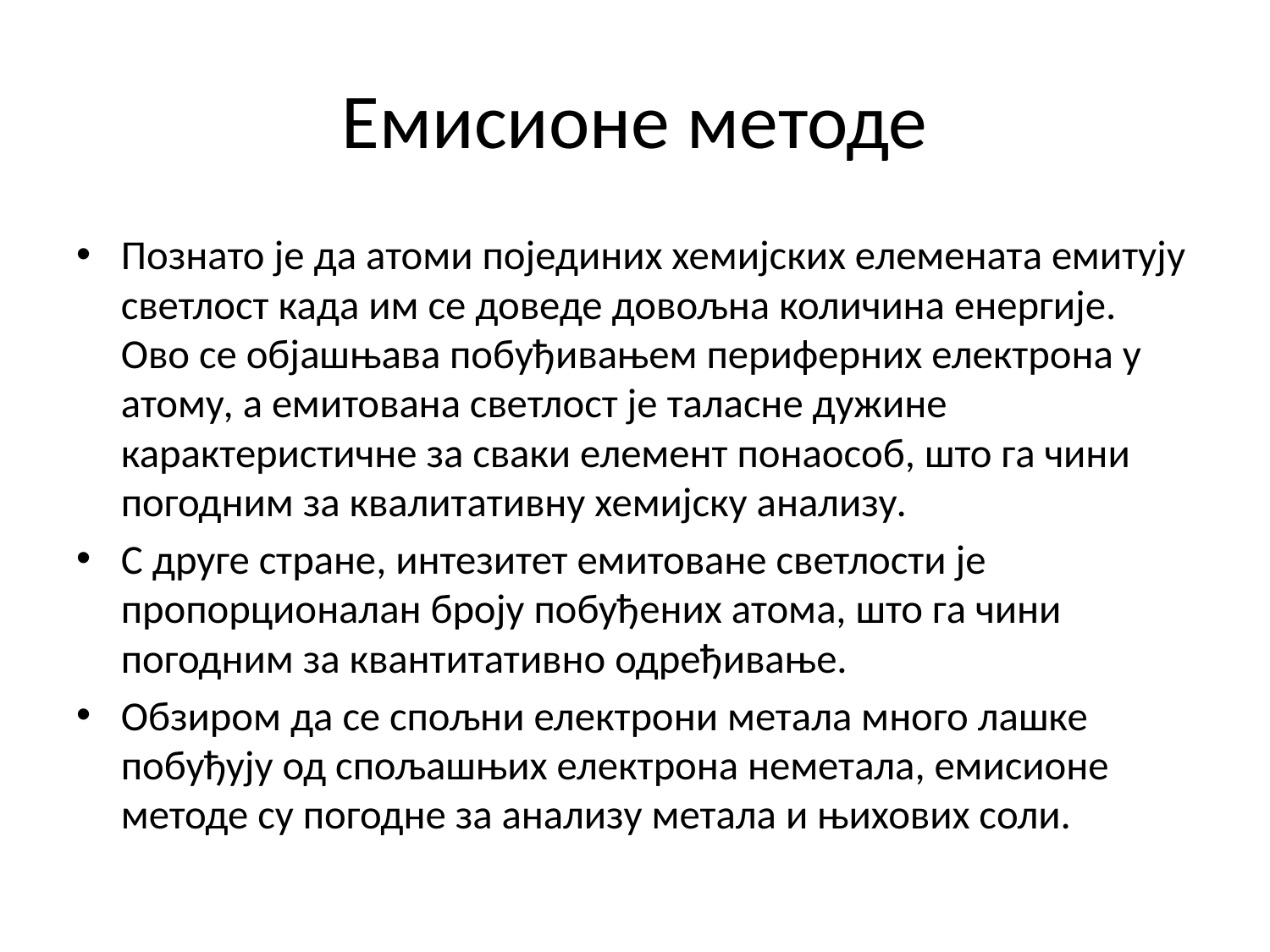

# Емисионе методе
Познато је да атоми појединих хемијских елемената емитују светлост када им се доведе довољна количина енергије. Ово се објашњава побуђивањем периферних електрона у атому, а емитована светлост је таласне дужине карактеристичне за сваки елемент понаособ, што га чини погодним за квалитативну хемијску анализу.
С друге стране, интезитет емитоване светлости је пропорционалан броју побуђених атома, што га чини погодним за квантитативно одређивање.
Обзиром да се спољни електрони метала много лашке побуђују од спољашњих електрона неметала, емисионе методе су погодне за анализу метала и њихових соли.